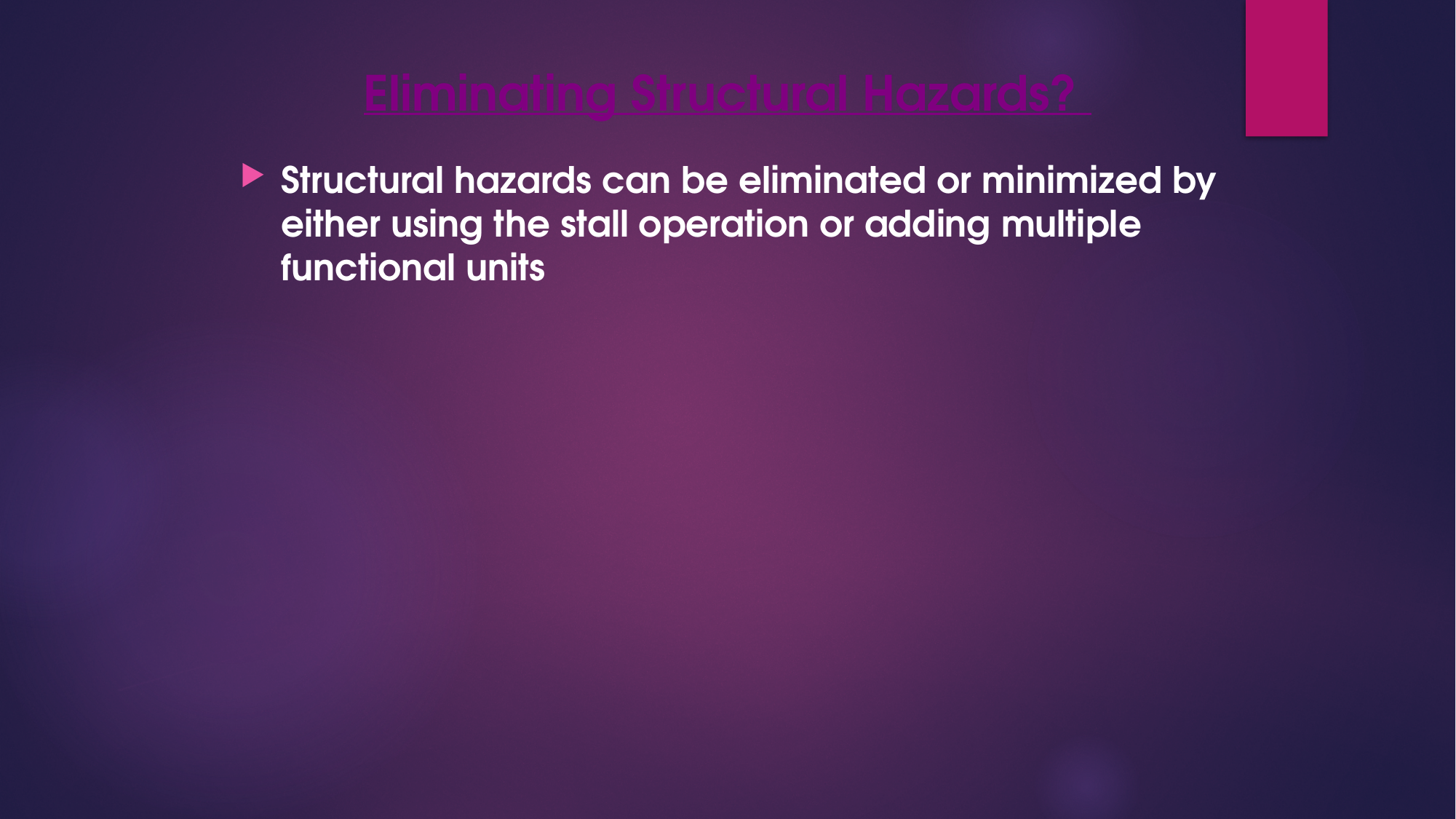

Eliminating Structural Hazards?
Structural hazards can be eliminated or minimized by either using the stall operation or adding multiple functional units